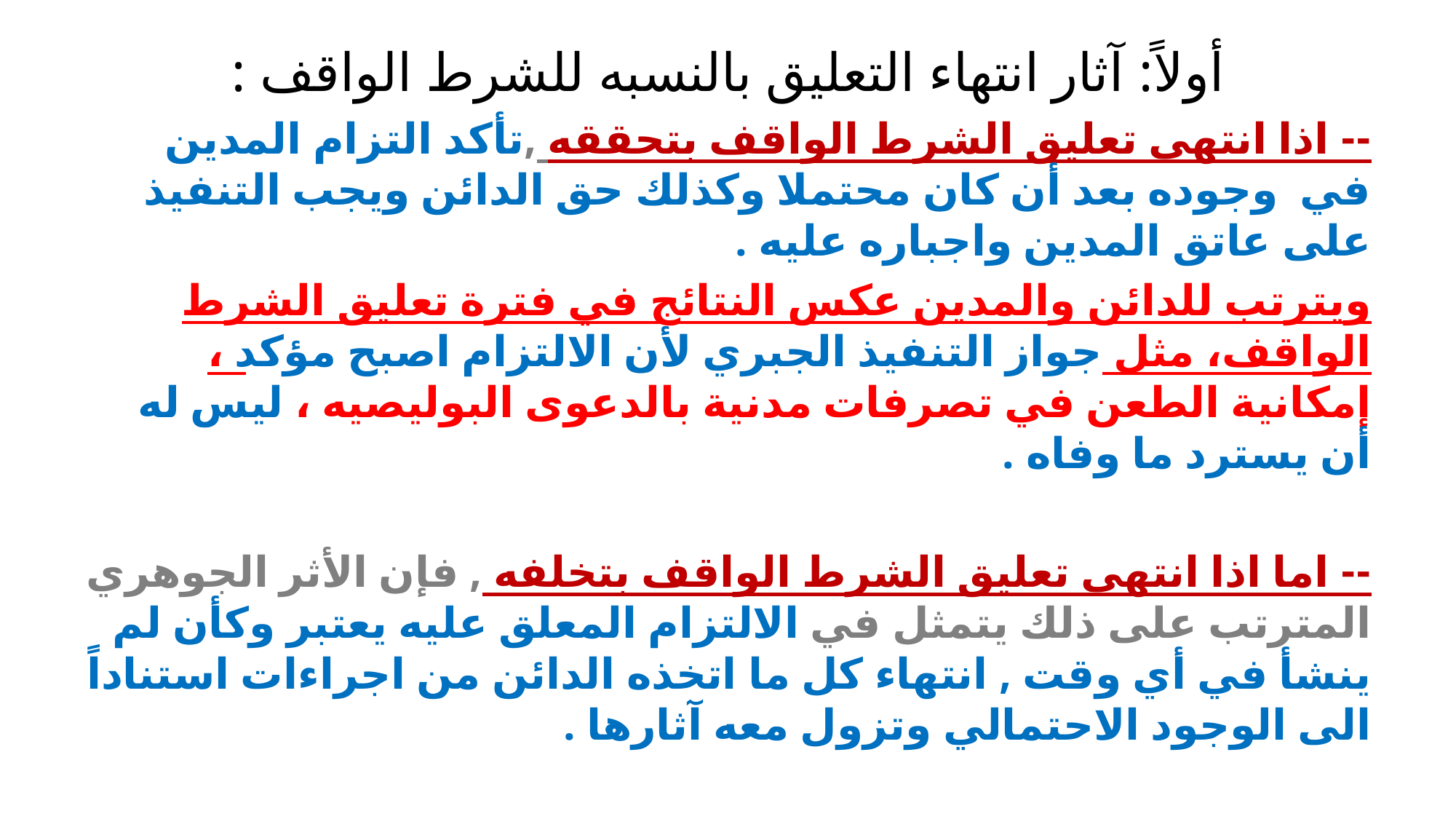

# أولاً: آثار انتهاء التعليق بالنسبه للشرط الواقف :
-- اذا انتهى تعليق الشرط الواقف بتحققه ,تأكد التزام المدين في  وجوده بعد أن كان محتملا وكذلك حق الدائن ويجب التنفيذ على عاتق المدين واجباره عليه .
ويترتب للدائن والمدين عكس النتائج في فترة تعليق الشرط الواقف، مثل جواز التنفيذ الجبري لأن الالتزام اصبح مؤكد ، إمكانية الطعن في تصرفات مدنية بالدعوى البوليصيه ، ليس له أن يسترد ما وفاه .

-- اما اذا انتهى تعليق الشرط الواقف بتخلفه , فإن الأثر الجوهري المترتب على ذلك يتمثل في الالتزام المعلق عليه يعتبر وكأن لم ينشأ في أي وقت , انتهاء كل ما اتخذه الدائن من اجراءات استناداً الى الوجود الاحتمالي وتزول معه آثارها .

وكل هذه الآثار تترتب باثر رجعي من وقت انعقاد التصرف وليس من وقت تحقق الشرط أو تخلفه.